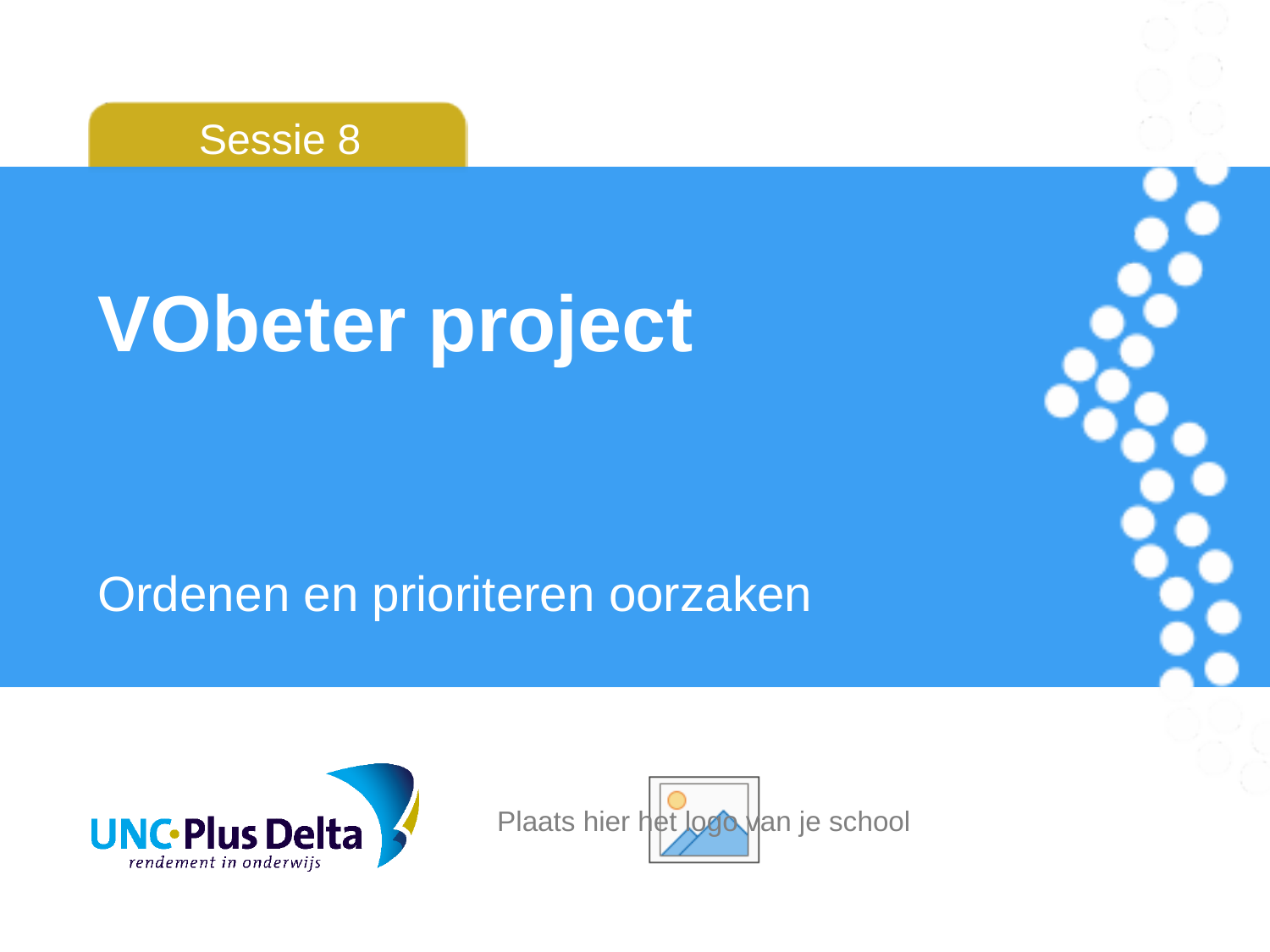

Sessie 8
VObeter project
Ordenen en prioriteren oorzaken